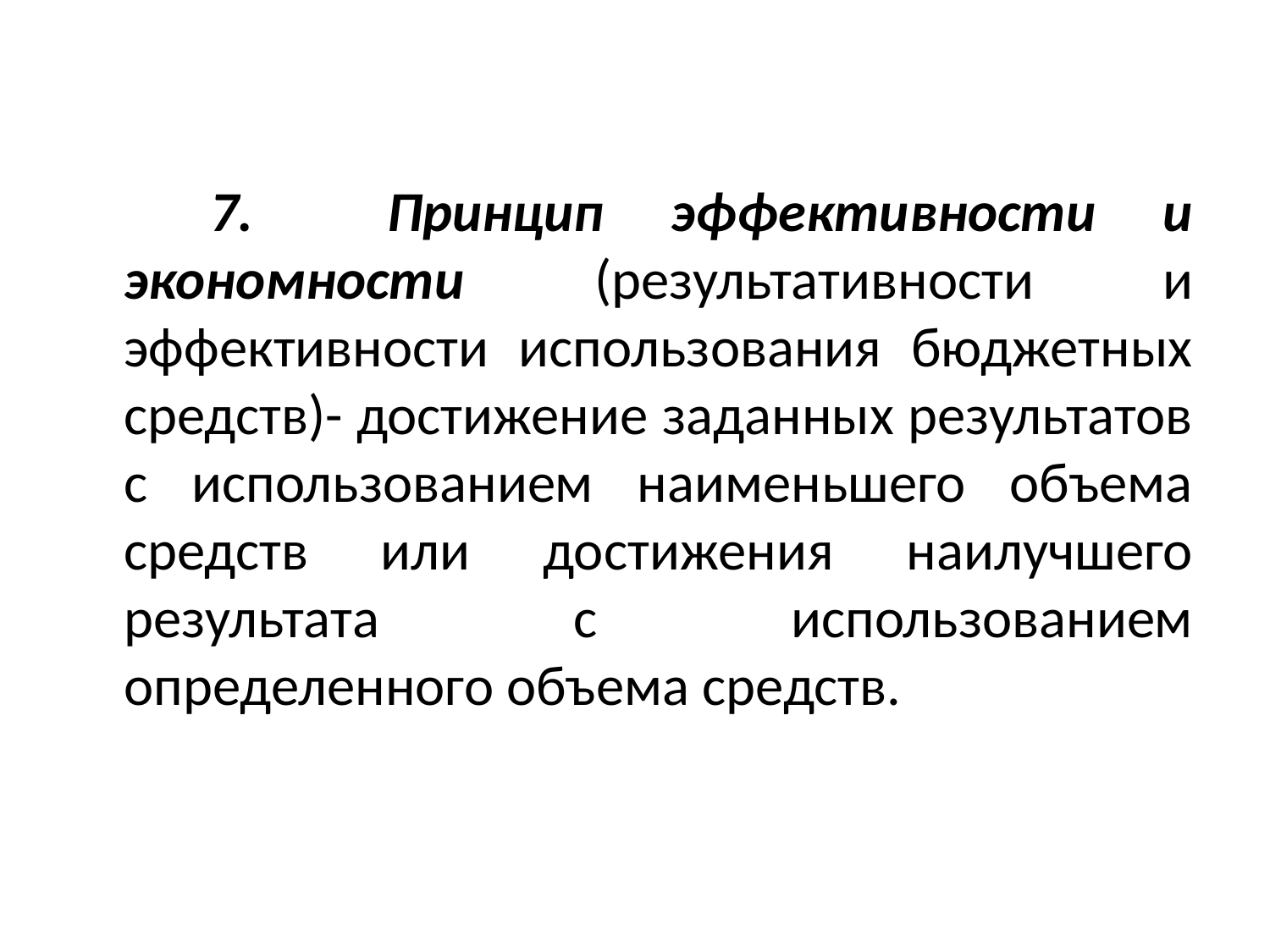

#
  7.  Принцип эффективности и экономности (результативности и эффективности использования бюджетных средств)- достижение заданных результатов с использованием наименьшего объема средств или достижения наилучшего результата с использованием определенного объема средств.